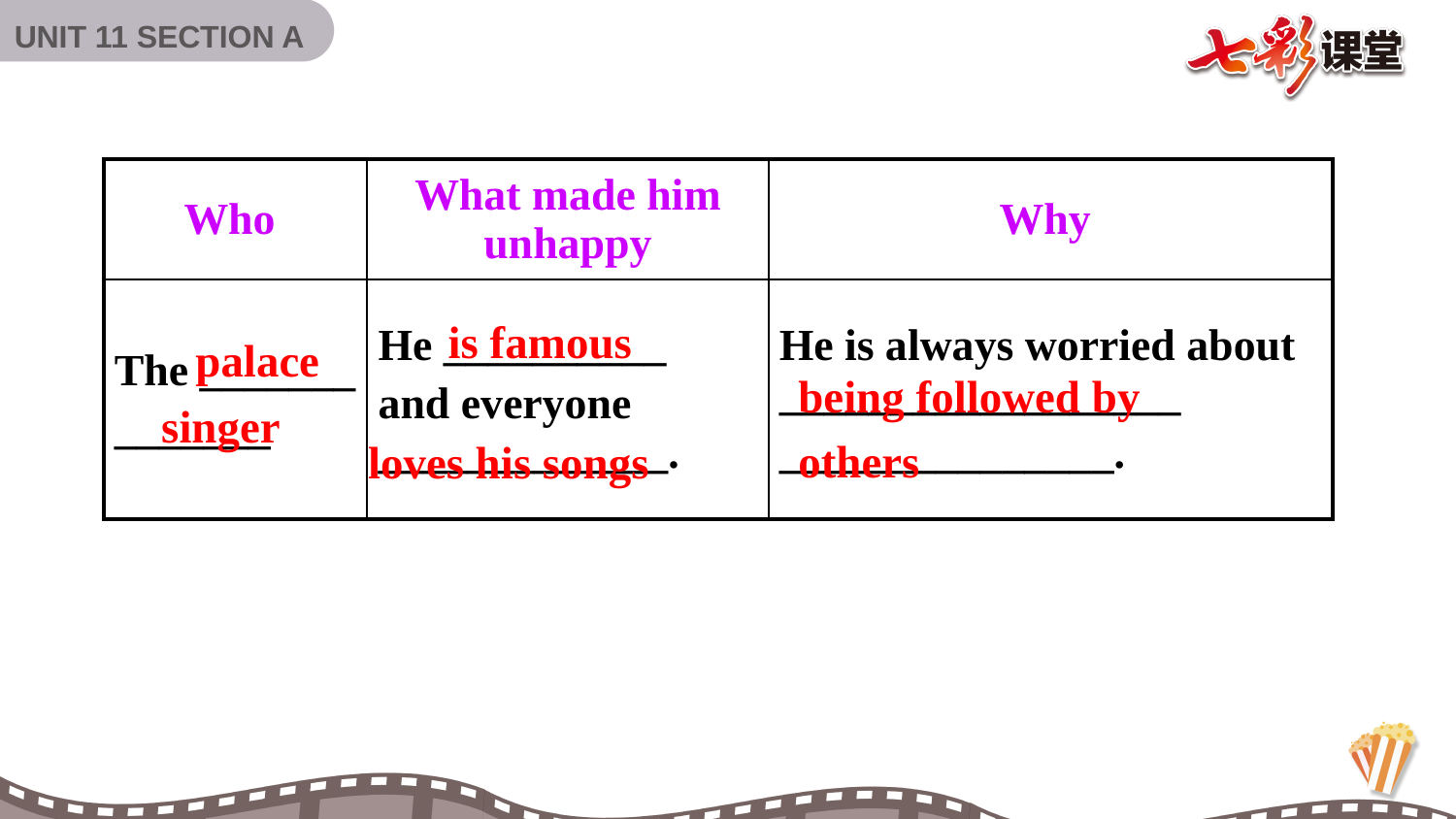

| Who | What made him unhappy | Why |
| --- | --- | --- |
| The \_\_\_\_\_\_\_ \_\_\_\_\_\_\_ | He \_\_\_\_\_\_\_\_\_\_ and everyone \_\_\_\_\_\_\_\_\_\_\_\_\_. | He is always worried about \_\_\_\_\_\_\_\_\_\_\_\_\_\_\_\_\_\_ \_\_\_\_\_\_\_\_\_\_\_\_\_\_\_. |
is famous
   palace singer
being followed by others
loves his songs